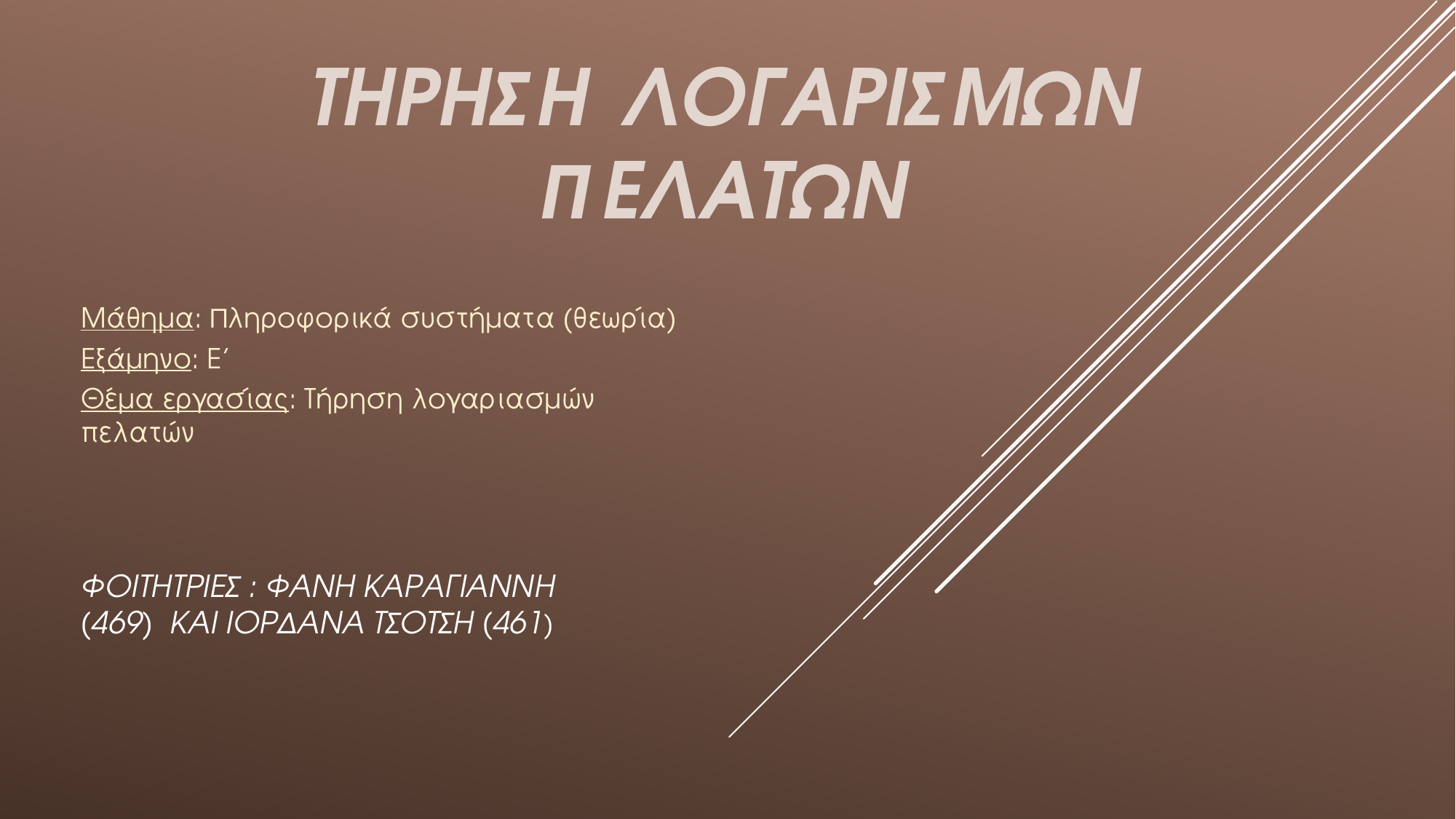

# ΤΗΡΗΣΗ  ΛΟΓΑΡΙΣΜΩΝ ΠΕΛΑΤΩΝ
Μάθημα: Πληροφορικά συστήματα (θεωρία)
Εξάμηνο: Ε’
Θέμα εργασίας: Τήρηση λογαριασμών πελατών

ΦΟΙΤΗΤΡΙΕΣ : ΦΑΝΗ ΚΑΡΑΓΙΑΝΝΗ   (469)  ΚΑΙ ΙΟΡΔΑΝΑ ΤΣΟΤΣΗ (461)